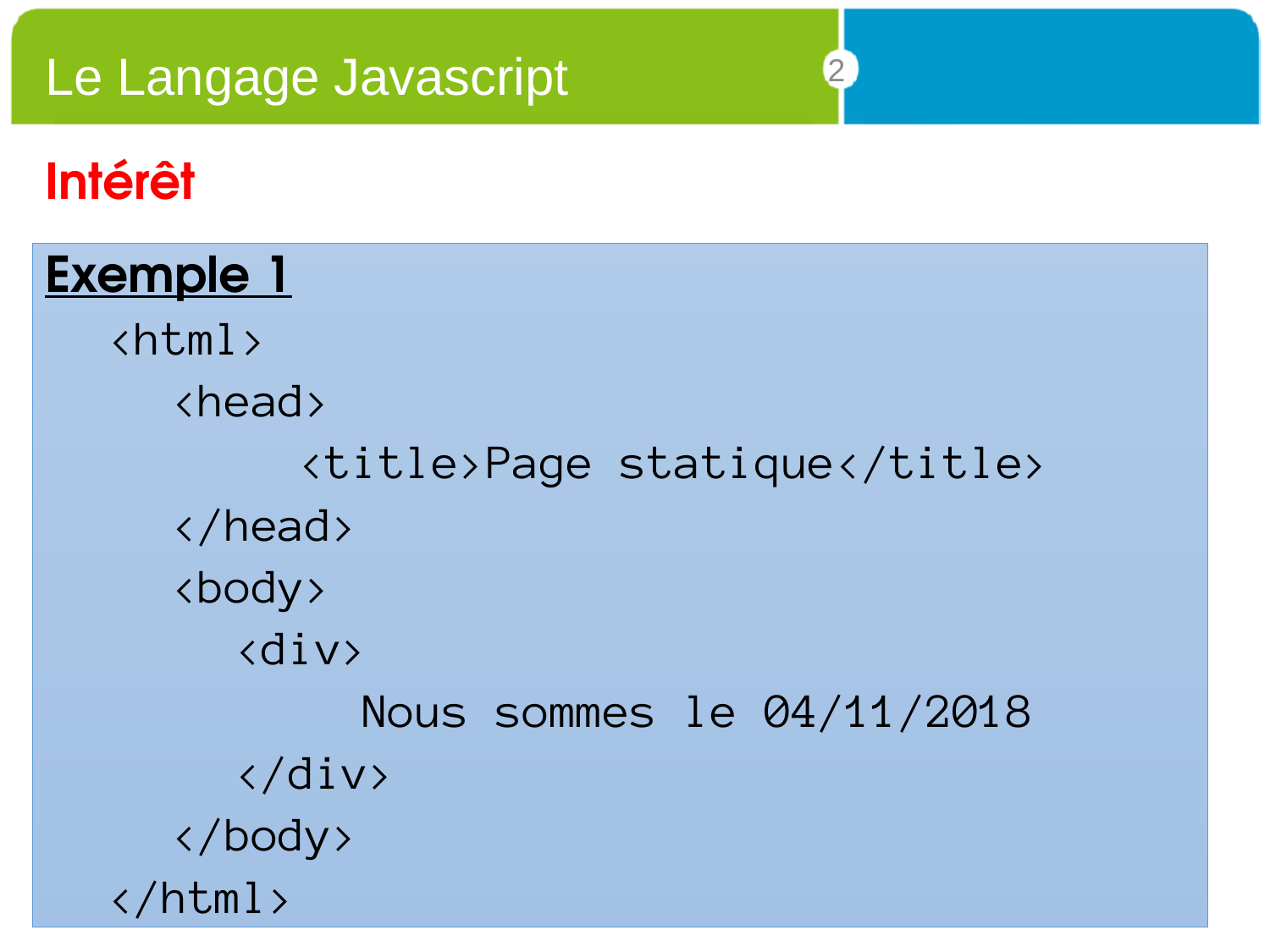

# Le Langage Javascript
2
Intérêt

Exemple 1
<html>
<head>
	<title>Page statique</title>
</head>
<body>
<div>
	Nous sommes le 04/11/2018
</div>
</body>
</html>